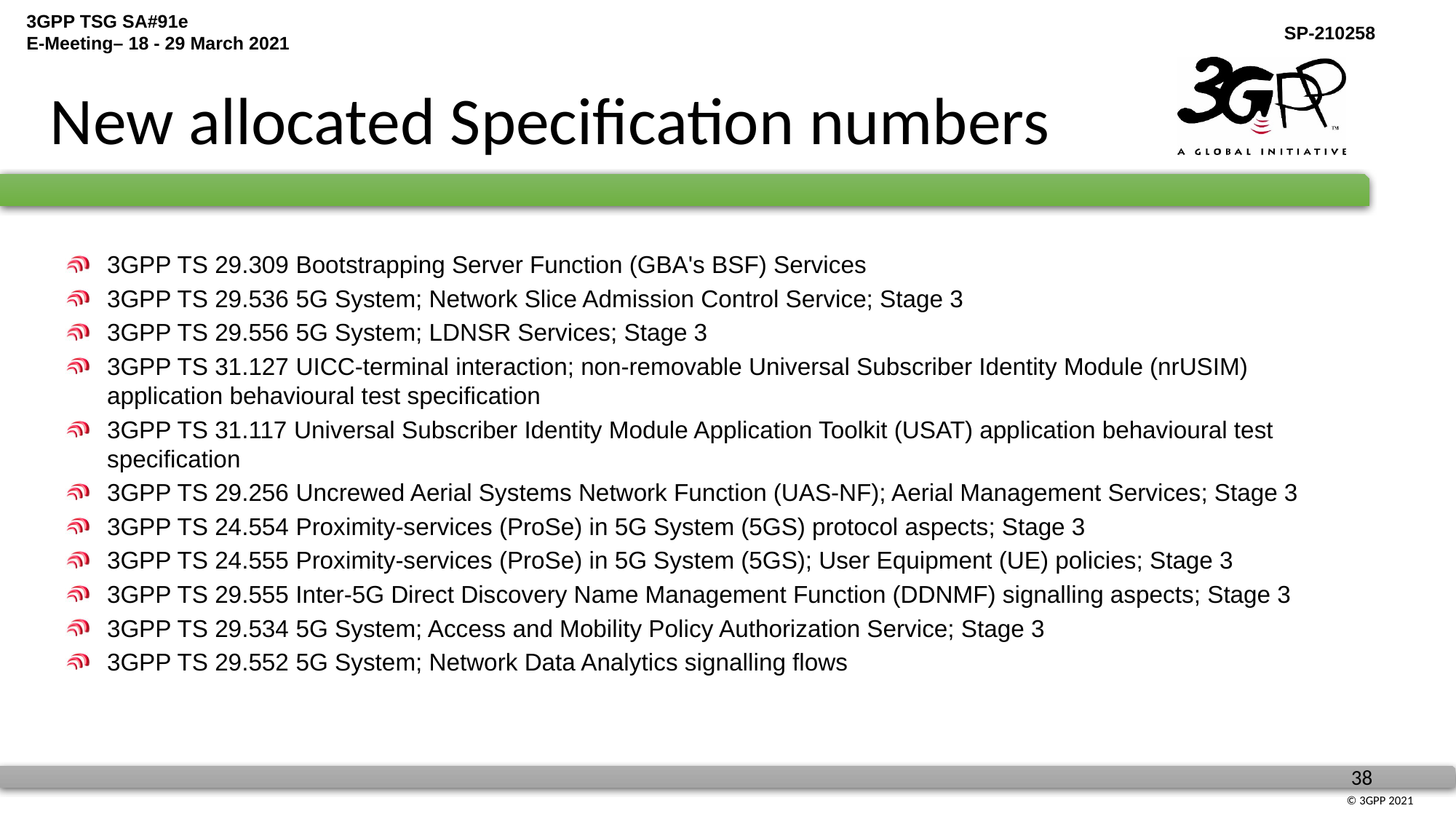

# New allocated Specification numbers
3GPP TS 29.309 Bootstrapping Server Function (GBA's BSF) Services
3GPP TS 29.536 5G System; Network Slice Admission Control Service; Stage 3
3GPP TS 29.556 5G System; LDNSR Services; Stage 3
3GPP TS 31.127 UICC-terminal interaction; non-removable Universal Subscriber Identity Module (nrUSIM) application behavioural test specification
3GPP TS 31.117 Universal Subscriber Identity Module Application Toolkit (USAT) application behavioural test specification
3GPP TS 29.256 Uncrewed Aerial Systems Network Function (UAS-NF); Aerial Management Services; Stage 3
3GPP TS 24.554 Proximity-services (ProSe) in 5G System (5GS) protocol aspects; Stage 3
3GPP TS 24.555 Proximity-services (ProSe) in 5G System (5GS); User Equipment (UE) policies; Stage 3
3GPP TS 29.555 Inter-5G Direct Discovery Name Management Function (DDNMF) signalling aspects; Stage 3
3GPP TS 29.534 5G System; Access and Mobility Policy Authorization Service; Stage 3
3GPP TS 29.552 5G System; Network Data Analytics signalling flows